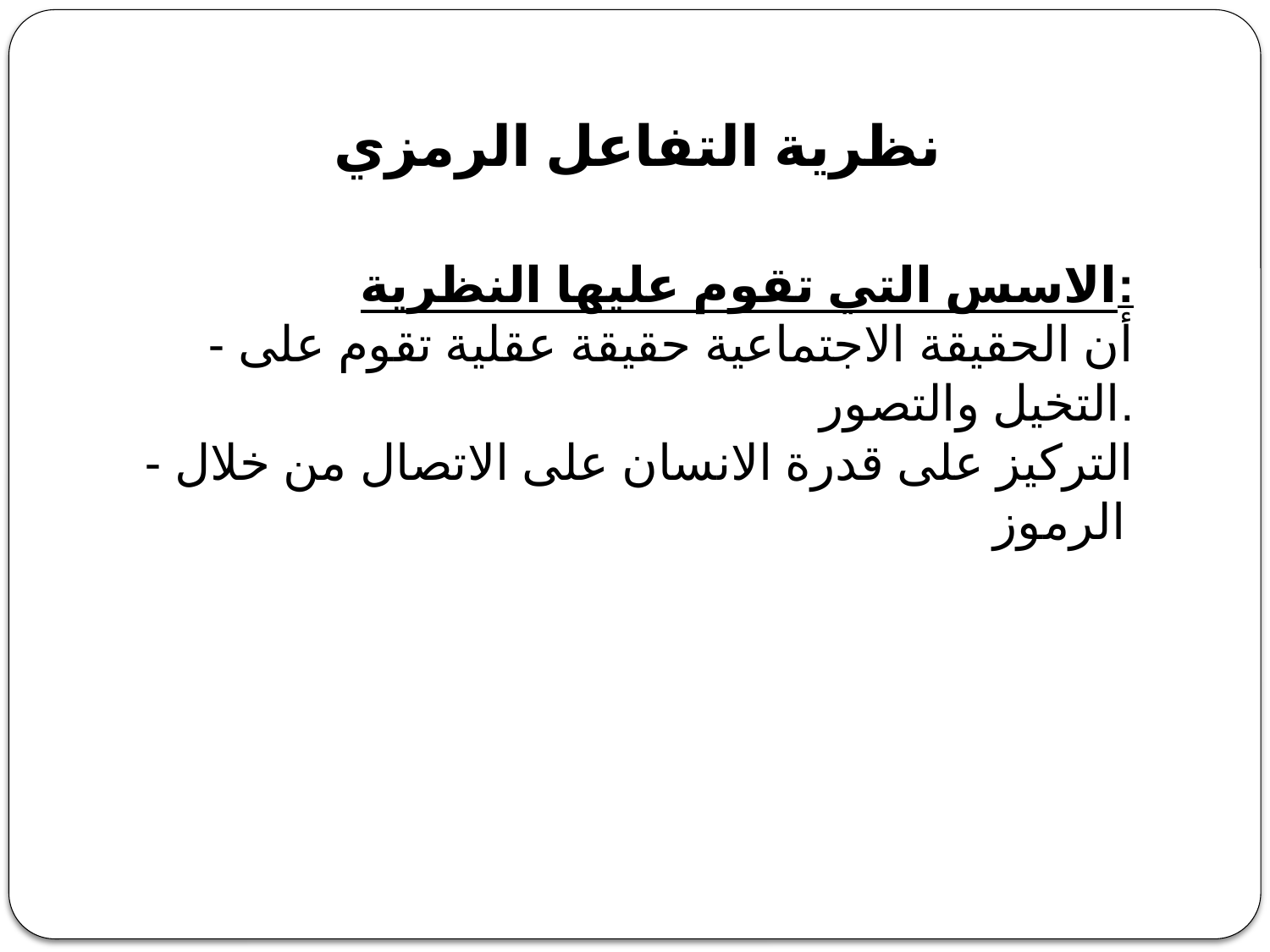

نظرية التفاعل الرمزي

الاسس التي تقوم عليها النظرية:
- أن الحقيقة الاجتماعية حقيقة عقلية تقوم على التخيل والتصور.
- التركيز على قدرة الانسان على الاتصال من خلال الرموز